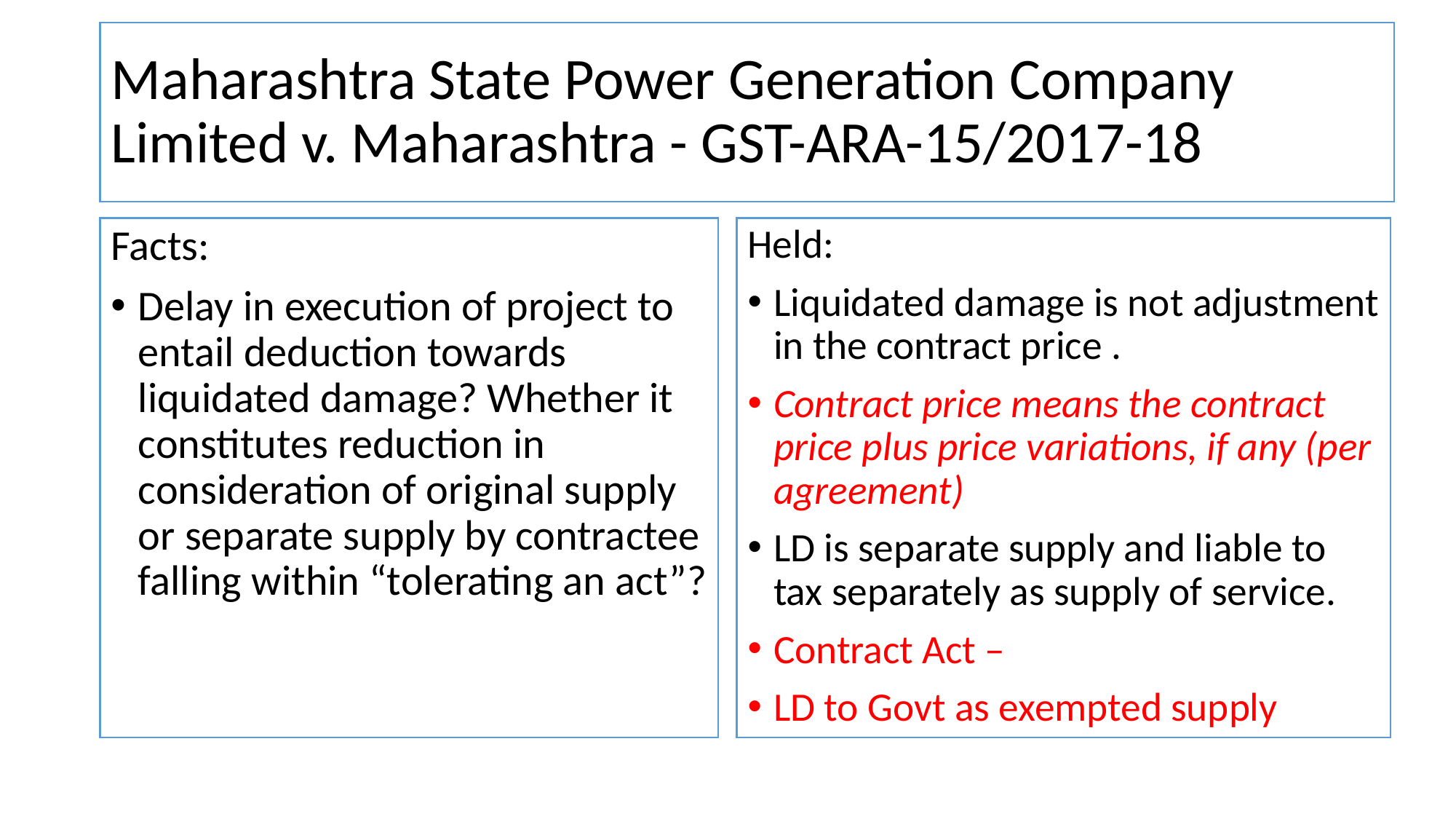

# Maharashtra State Power Generation Company Limited v. Maharashtra - GST-ARA-15/2017-18
Facts:
Delay in execution of project to entail deduction towards liquidated damage? Whether it constitutes reduction in consideration of original supply or separate supply by contractee falling within “tolerating an act”?
Held:
Liquidated damage is not adjustment in the contract price .
Contract price means the contract price plus price variations, if any (per agreement)
LD is separate supply and liable to tax separately as supply of service.
Contract Act –
LD to Govt as exempted supply